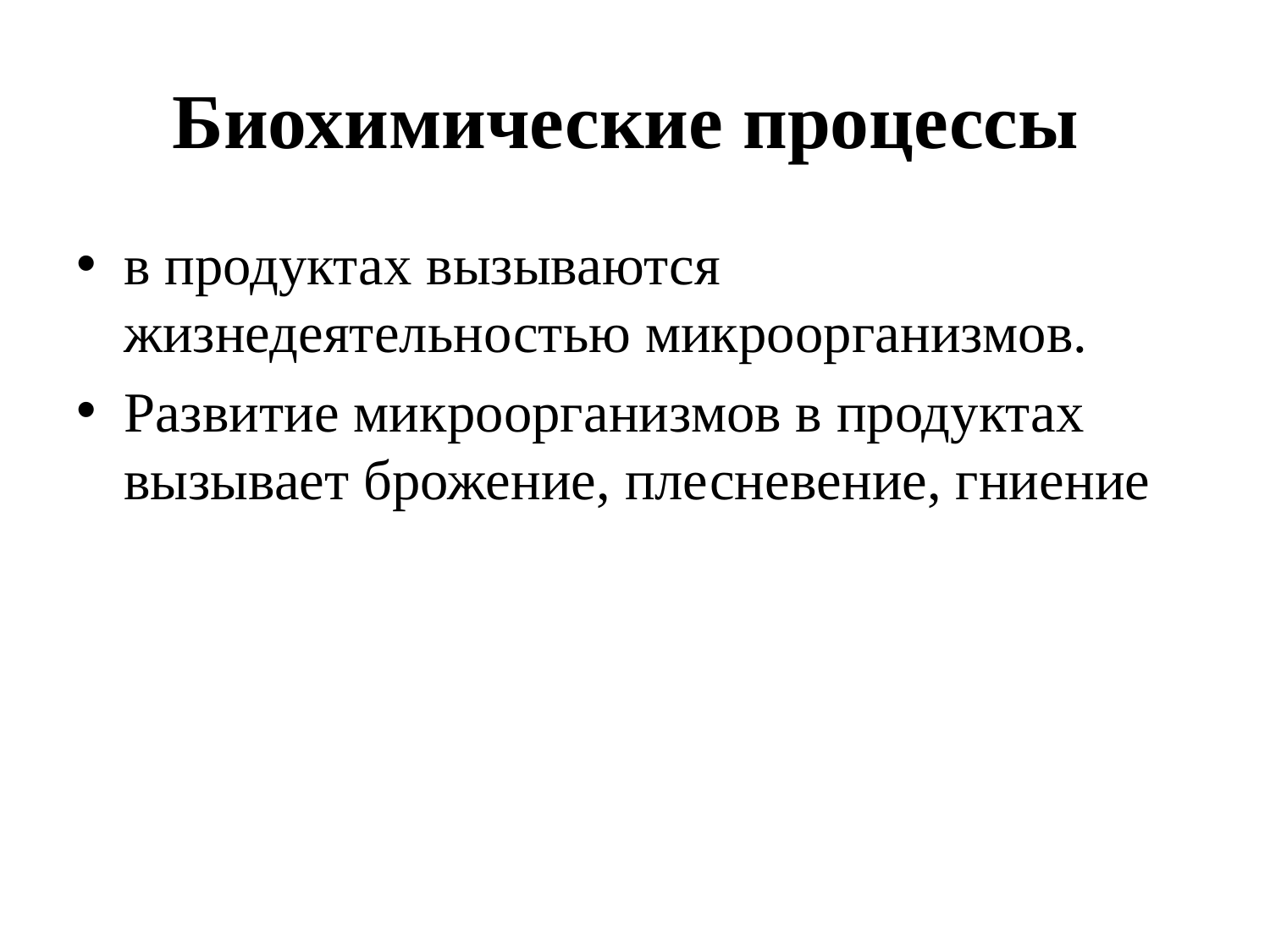

# Биохимические процессы
в продуктах вызываются жизнедеятельностью микроорганизмов.
Развитие микроорганизмов в продуктах вызывает брожение, плесневение, гниение